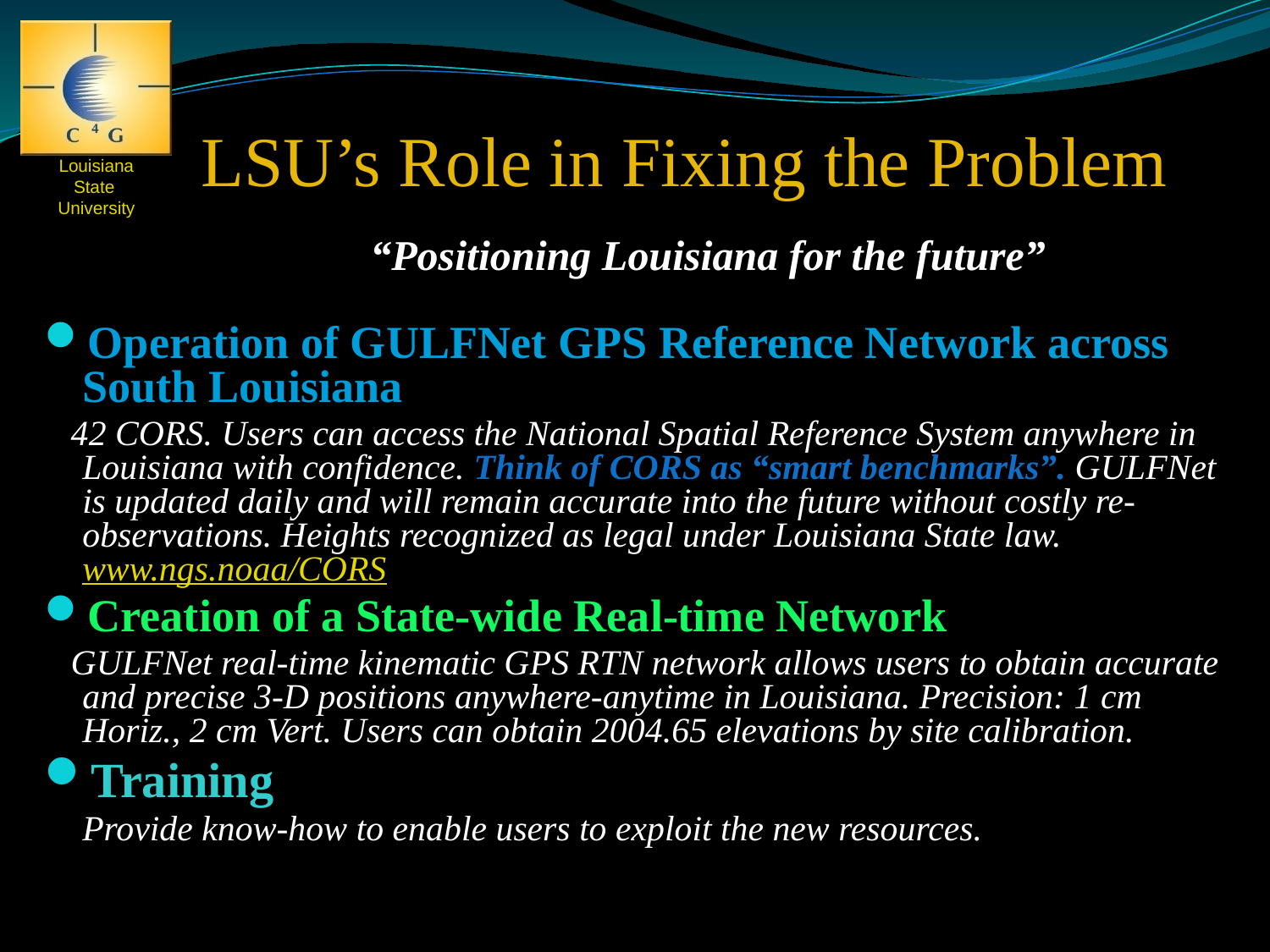

# LSU’s Role in Fixing the Problem
“Positioning Louisiana for the future”
Operation of GULFNet GPS Reference Network across South Louisiana
   42 CORS. Users can access the National Spatial Reference System anywhere in Louisiana with confidence. Think of CORS as “smart benchmarks”. GULFNet is updated daily and will remain accurate into the future without costly re-observations. Heights recognized as legal under Louisiana State law.          www.ngs.noaa/CORS
Creation of a State-wide Real-time Network
   GULFNet real-time kinematic GPS RTN network allows users to obtain accurate and precise 3-D positions anywhere-anytime in Louisiana. Precision: 1 cm Horiz., 2 cm Vert. Users can obtain 2004.65 elevations by site calibration.
Training
	Provide know-how to enable users to exploit the new resources.